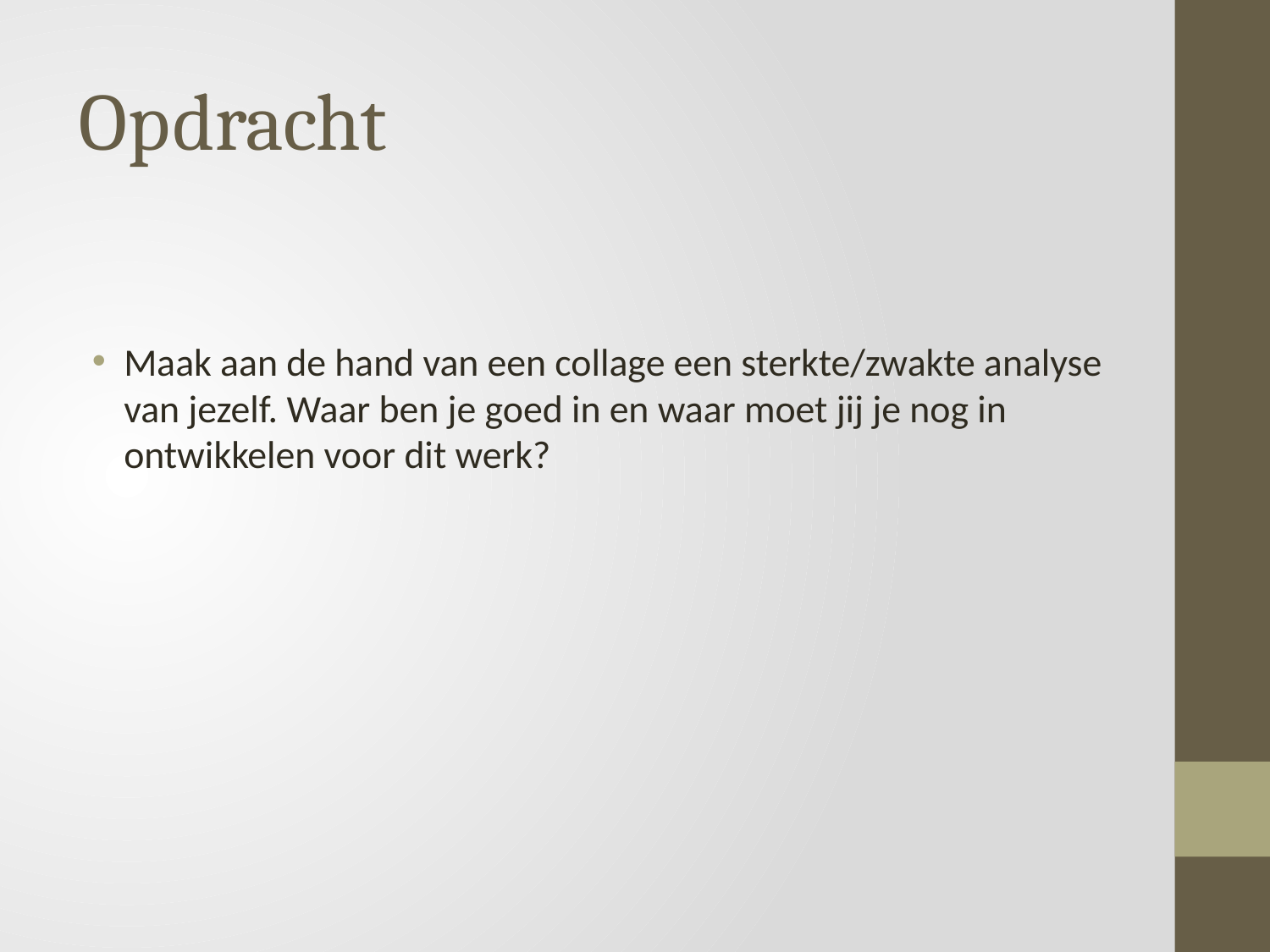

# Opdracht

Maak aan de hand van een collage een sterkte/zwakte analyse van jezelf. Waar ben je goed in en waar moet jij je nog in ontwikkelen voor dit werk?